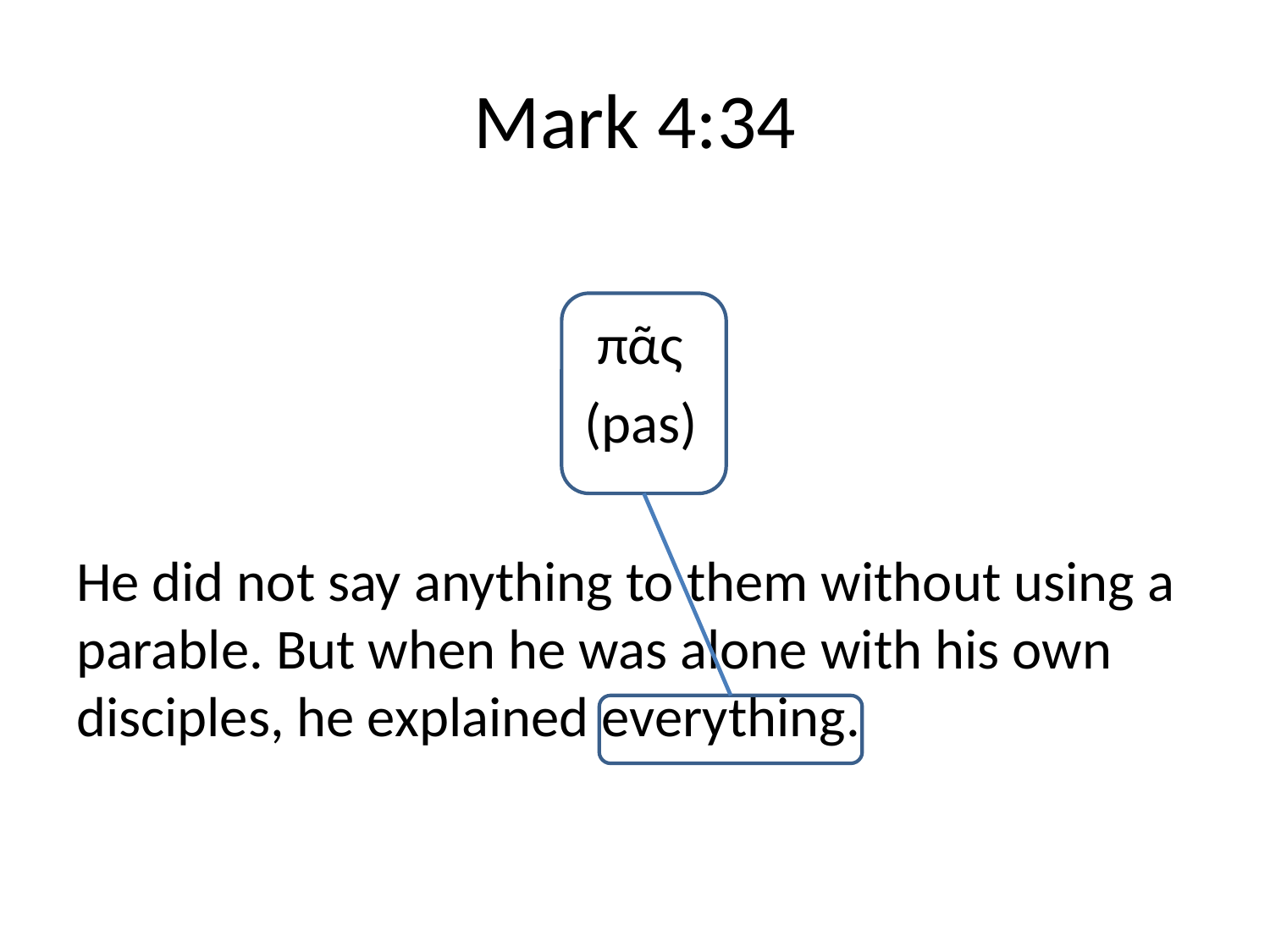

# Mark 4:34

				 πᾶς
				(pas)

He did not say anything to them without using a parable. But when he was alone with his own disciples, he explained everything.